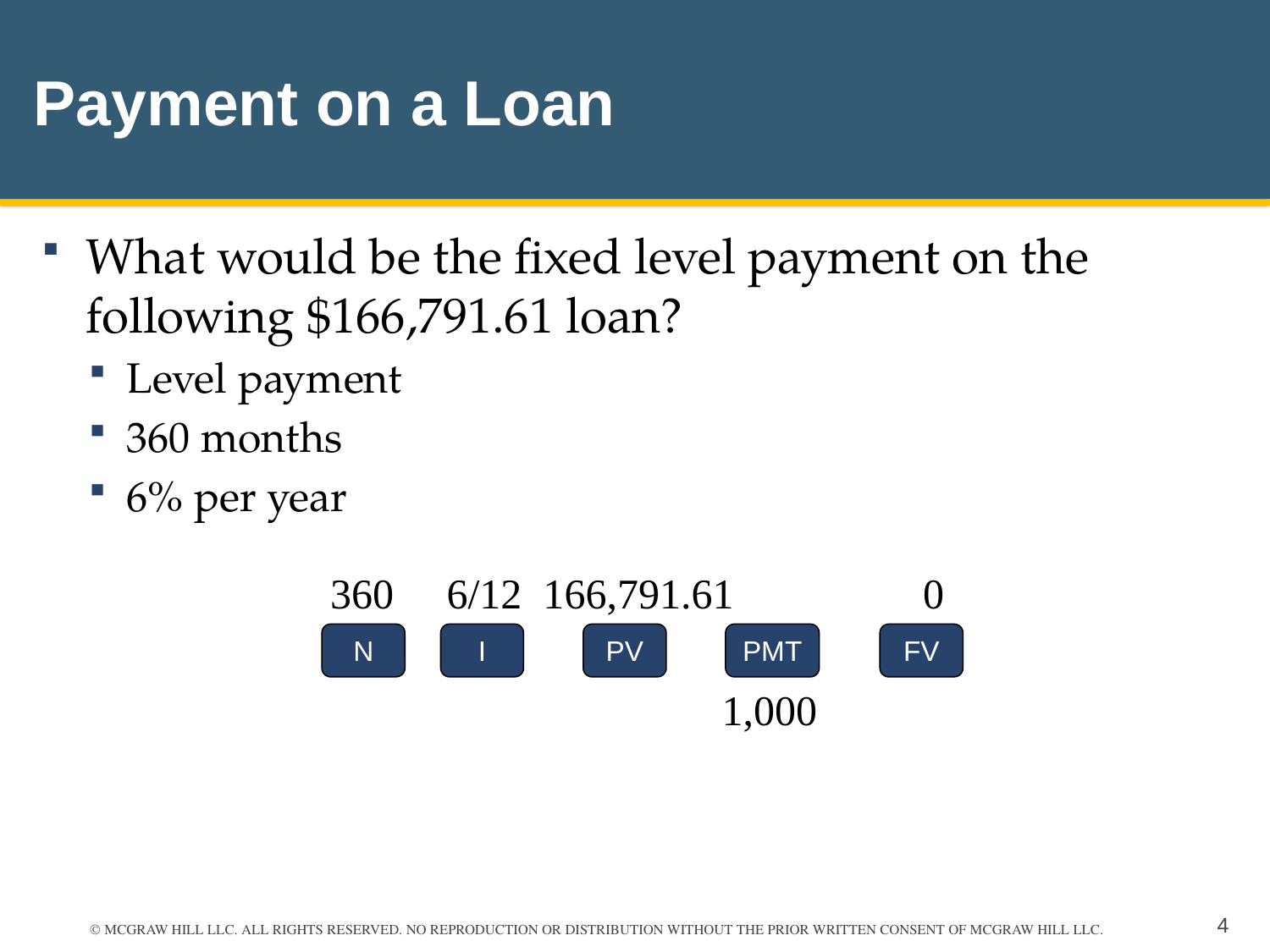

# Payment on a Loan
What would be the fixed level payment on the following $166,791.61 loan?
Level payment
360 months
6% per year
360     6/12  166,791.61	        0
N

I

PV

PMT

FV

	                          1,000
© MCGRAW HILL LLC. ALL RIGHTS RESERVED. NO REPRODUCTION OR DISTRIBUTION WITHOUT THE PRIOR WRITTEN CONSENT OF MCGRAW HILL LLC.
4